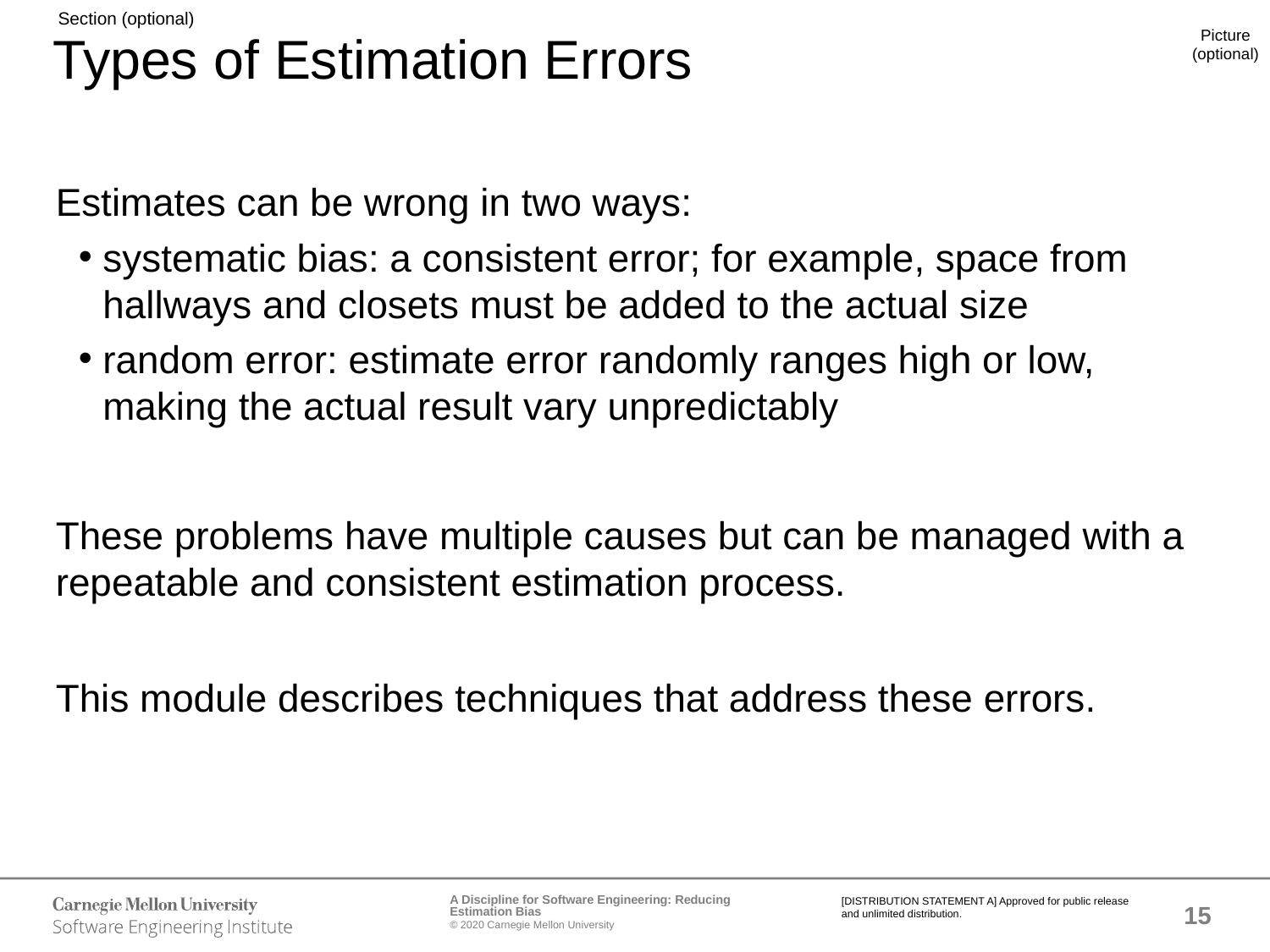

# Types of Estimation Errors
Estimates can be wrong in two ways:
systematic bias: a consistent error; for example, space from hallways and closets must be added to the actual size
random error: estimate error randomly ranges high or low, making the actual result vary unpredictably

These problems have multiple causes but can be managed with a repeatable and consistent estimation process.

This module describes techniques that address these errors.